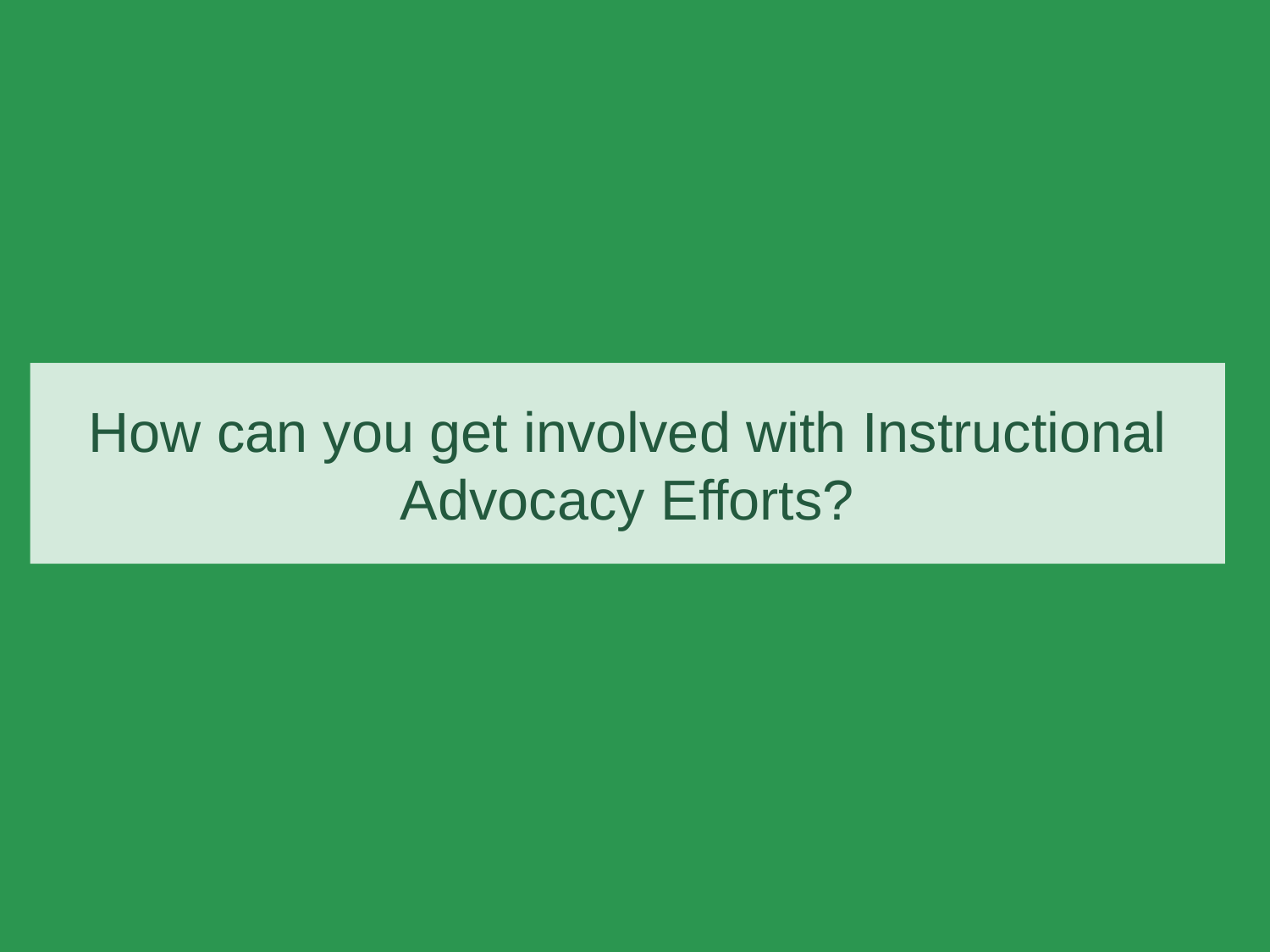

# How can you get involved with Instructional Advocacy Efforts?